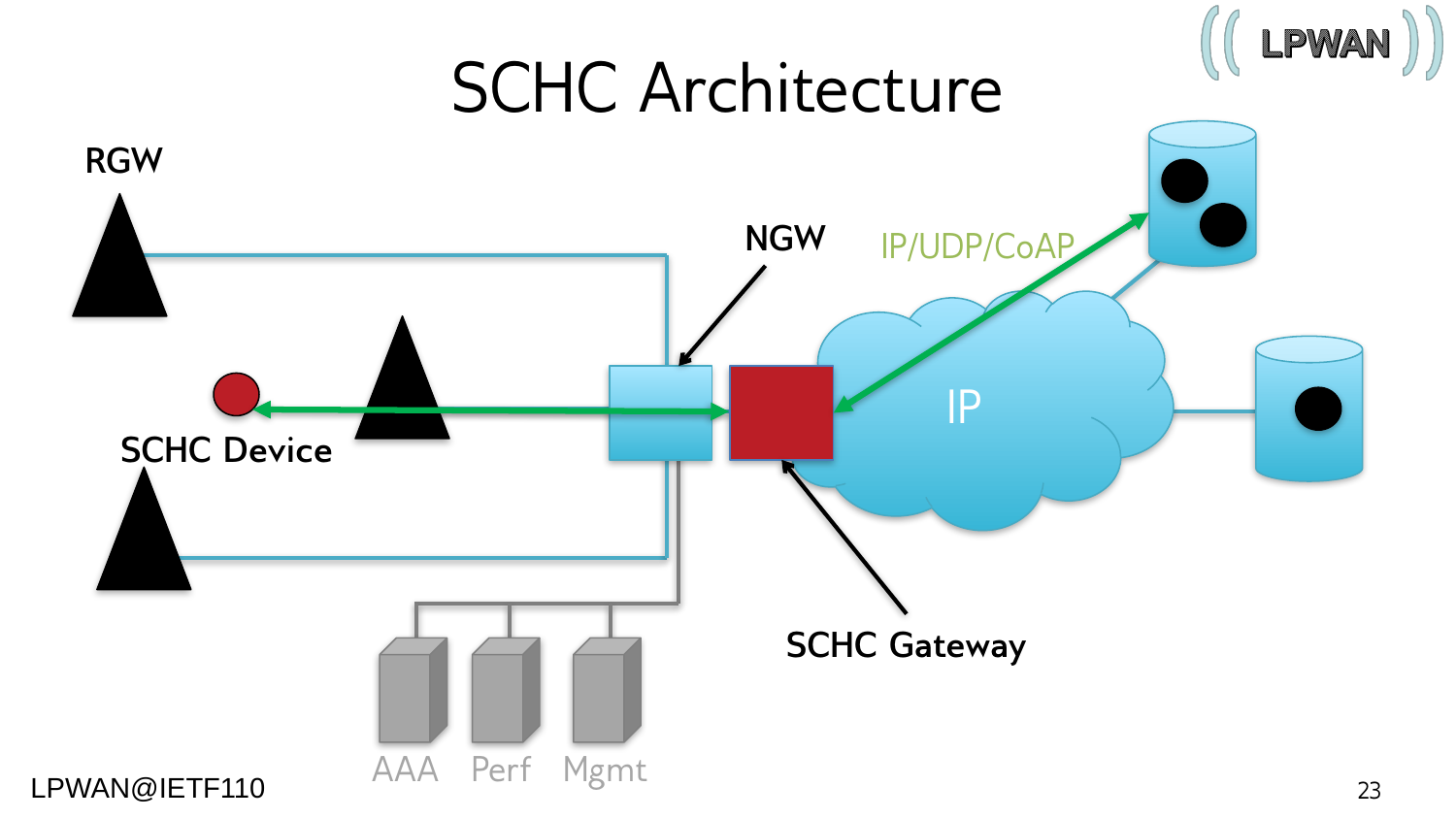

# SCHC Architecture

RGW

NGW
IP/UDP/CoAP

IP

SCHC Device

AAA
Perf
Mgmt

SCHC Gateway
23